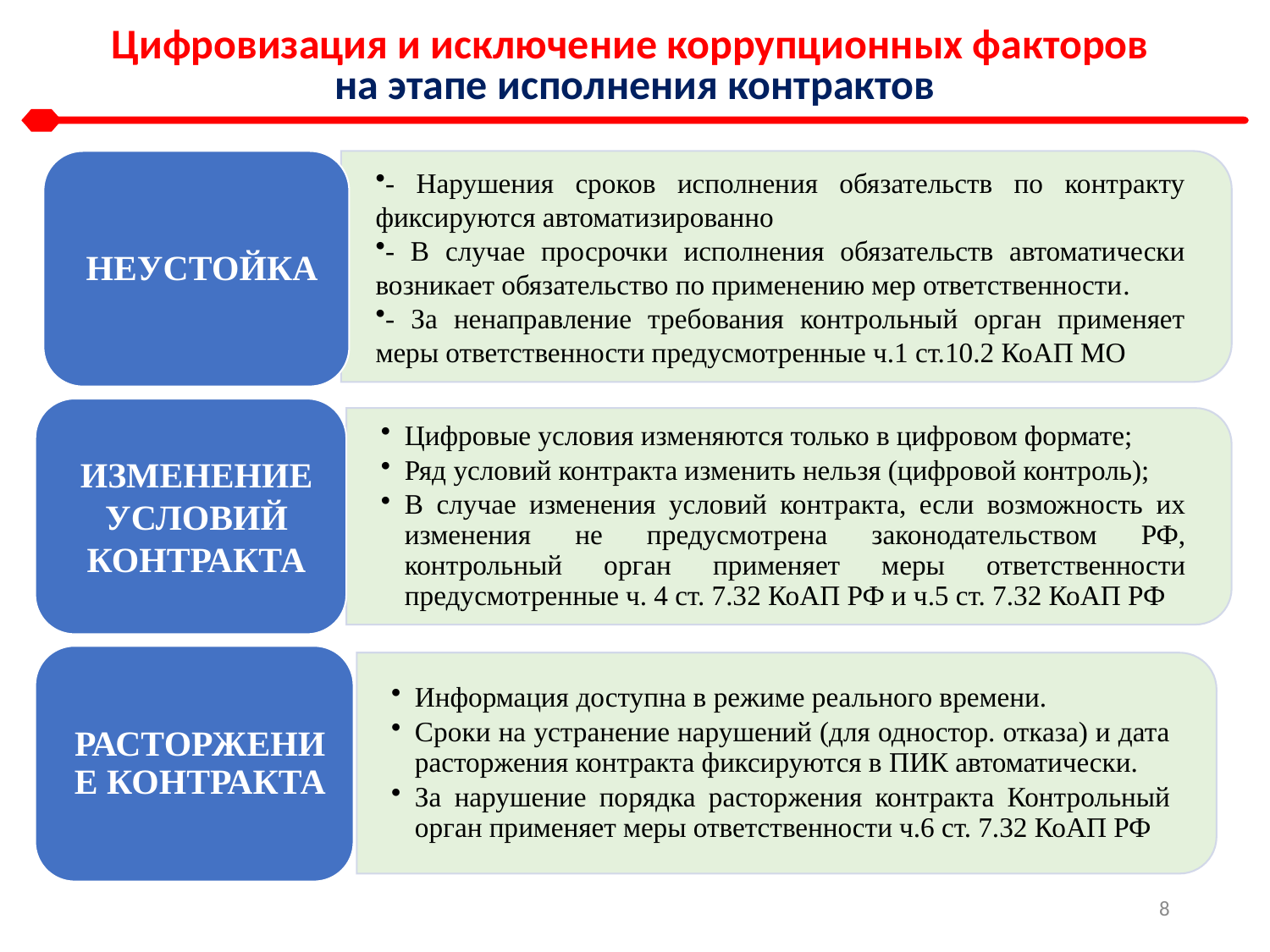

# Цифровизация и исключение коррупционных факторов на этапе исполнения контрактов

- Нарушения сроков исполнения обязательств по контракту фиксируются автоматизированно
- В случае просрочки исполнения обязательств автоматически возникает обязательство по применению мер ответственности.
- За ненаправление требования контрольный орган применяет меры ответственности предусмотренные ч.1 ст.10.2 КоАП МО
НЕУСТОЙКА
Цифровые условия изменяются только в цифровом формате;
Ряд условий контракта изменить нельзя (цифровой контроль);
В случае изменения условий контракта, если возможность их изменения не предусмотрена законодательством РФ, контрольный орган применяет меры ответственности предусмотренные ч. 4 ст. 7.32 КоАП РФ и ч.5 ст. 7.32 КоАП РФ
ИЗМЕНЕНИЕ УСЛОВИЙ КОНТРАКТА
Информация доступна в режиме реального времени.
Сроки на устранение нарушений (для одностор. отказа) и дата расторжения контракта фиксируются в ПИК автоматически.
За нарушение порядка расторжения контракта Контрольный орган применяет меры ответственности ч.6 ст. 7.32 КоАП РФ
РАСТОРЖЕНИЕ КОНТРАКТА
8